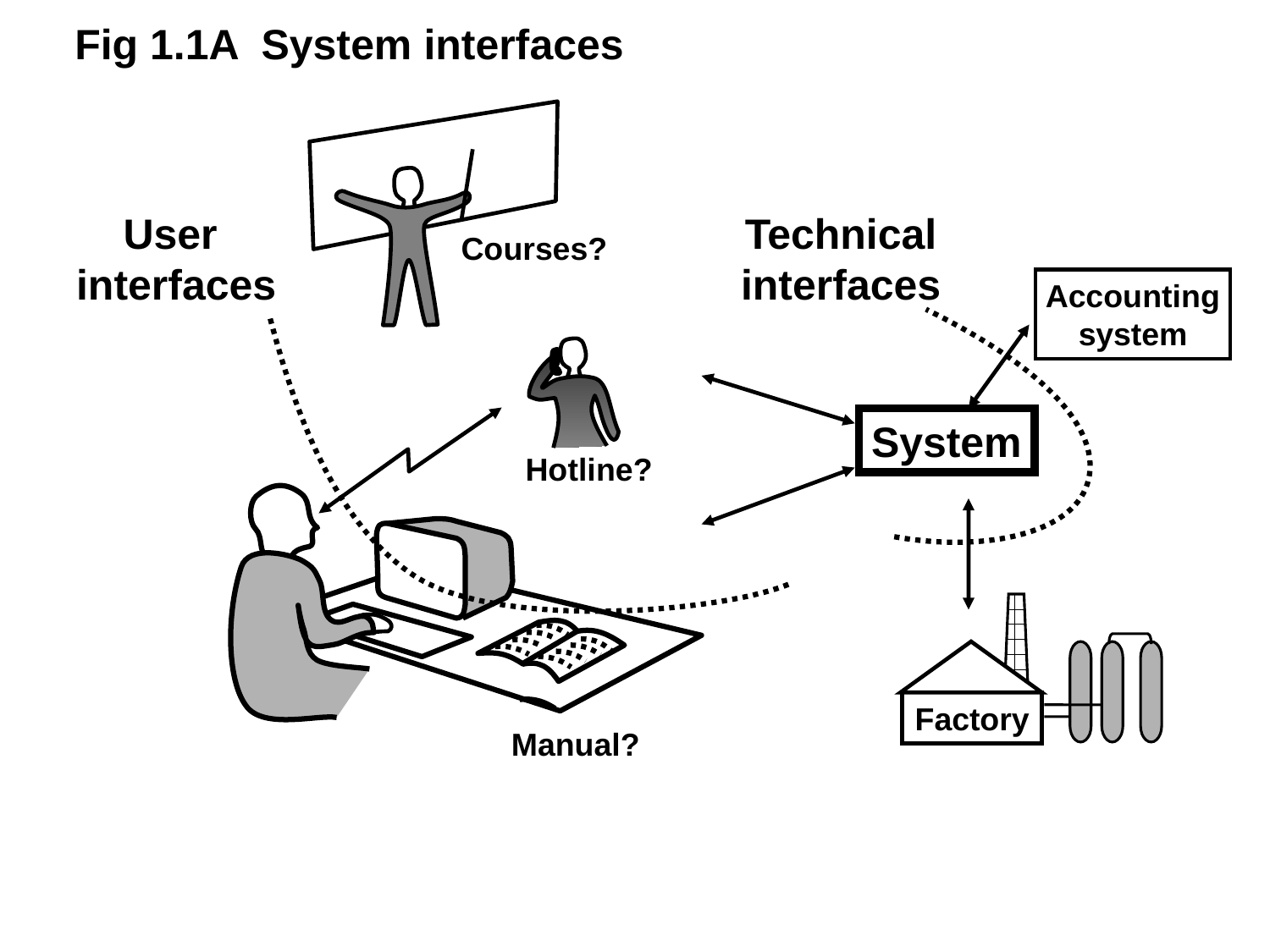

Fig 1.1A  System interfaces

Courses?
User
interfaces
Technical
interfaces
Accounting
system

Factory

Hotline?

System

Manual?